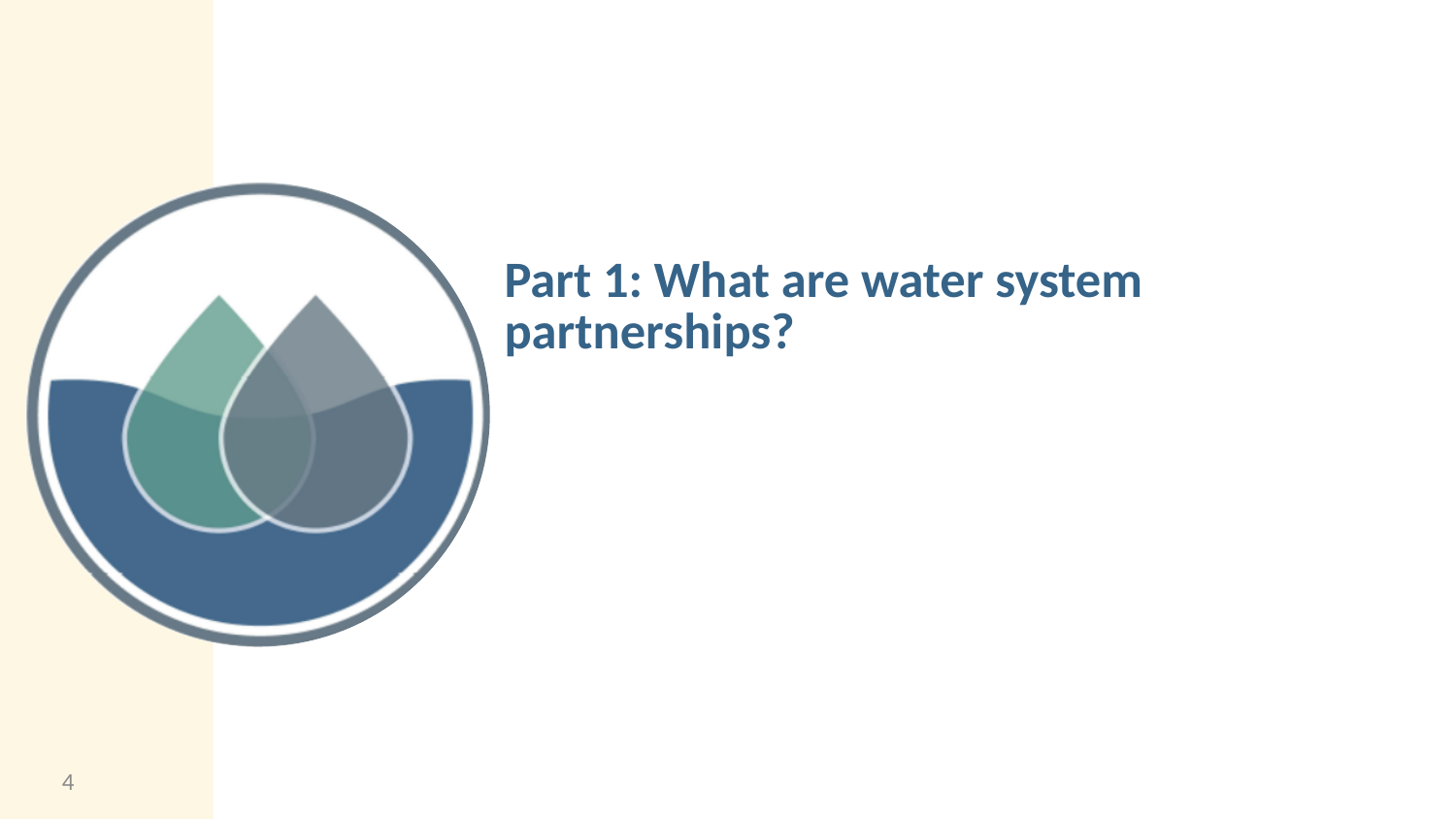

# Part 1: What are water system partnerships?

4
4